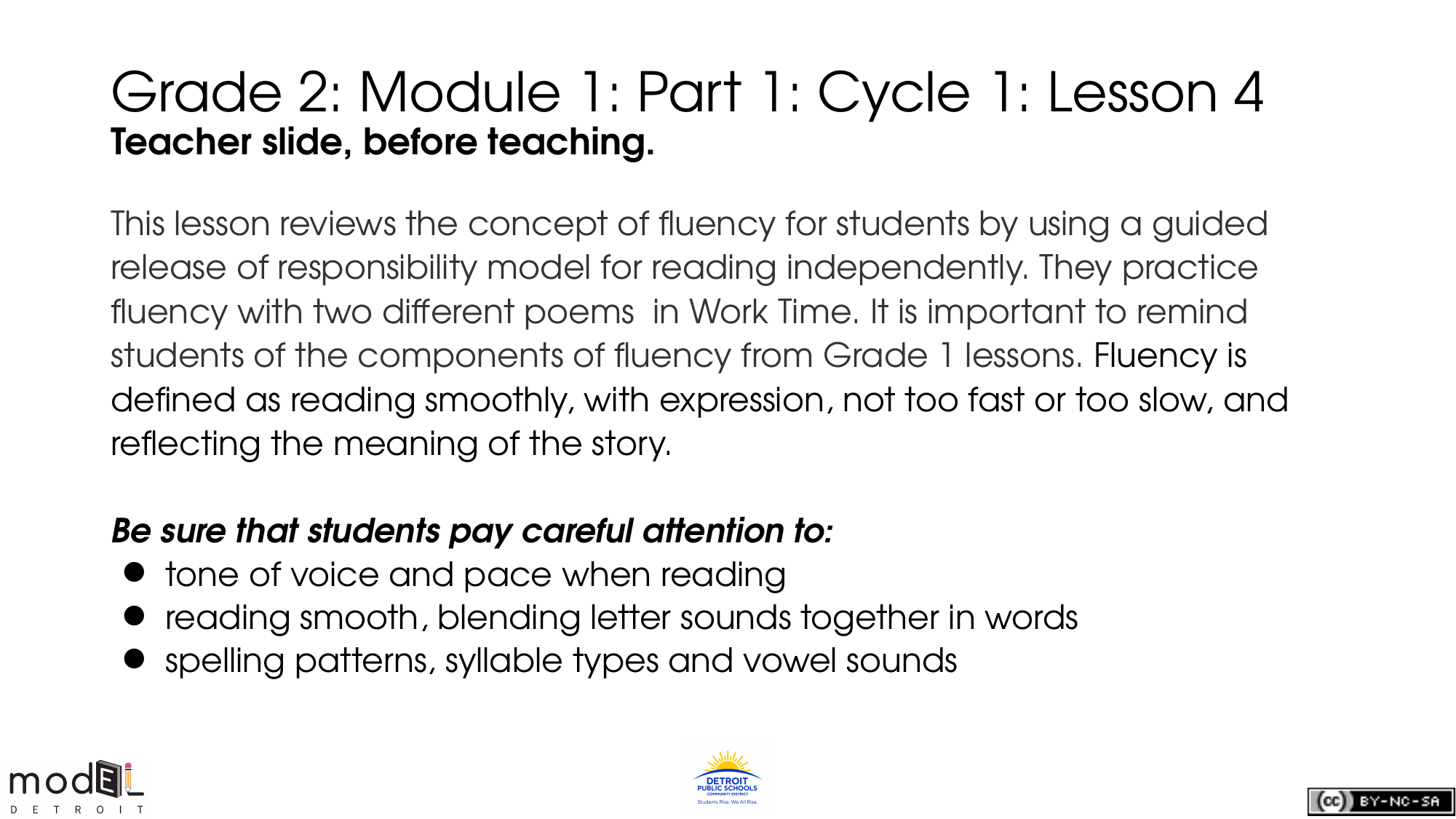

# Grade 2: Module 1: Part 1: Cycle 1: Lesson 4
Teacher slide, before teaching.
This lesson reviews the concept of fluency for students by using a guided release of responsibility model for reading independently. They practice fluency with two different poems  in Work Time. It is important to remind students of the components of fluency from Grade 1 lessons. Fluency is defined as reading smoothly, with expression, not too fast or too slow, and reflecting the meaning of the story.

Be sure that students pay careful attention to:
tone of voice and pace when reading
reading smooth, blending letter sounds together in words
spelling patterns, syllable types and vowel sounds